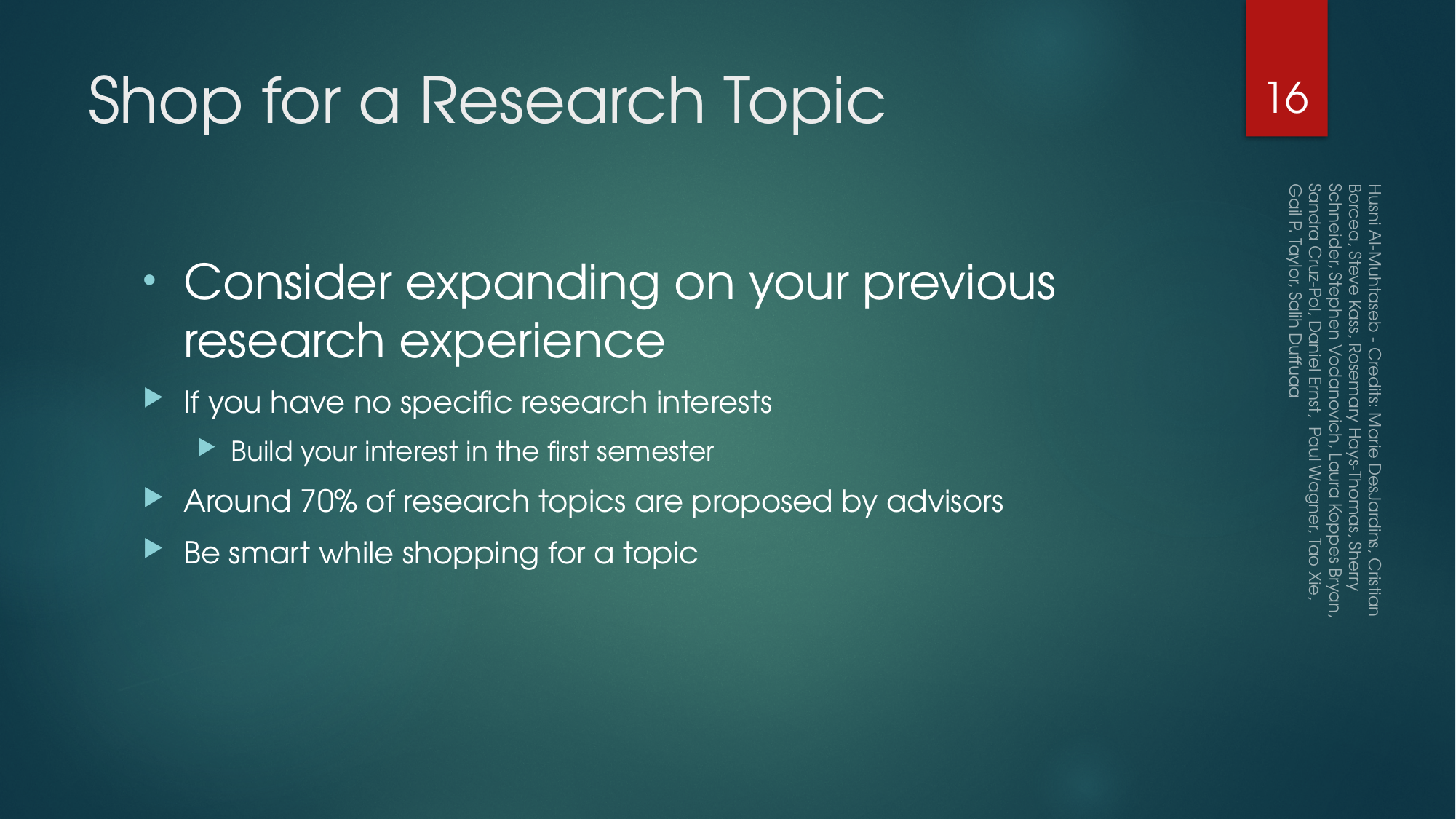

16
# Shop for a Research Topic
Consider expanding on your previous research experience
If you have no specific research interests
Build your interest in the first semester
Around 70% of research topics are proposed by advisors
Be smart while shopping for a topic
Husni Al-Muhtaseb - Credits: Marie DesJardins, Cristian Borcea, Steve Kass, Rosemary Hays-Thomas, Sherry Schneider, Stephen Vodanovich, Laura Koppes Bryan, Sandra Cruz-Pol, Daniel Ernst,  Paul Wagner, Tao Xie, Gail P. Taylor, Salih Duffuaa